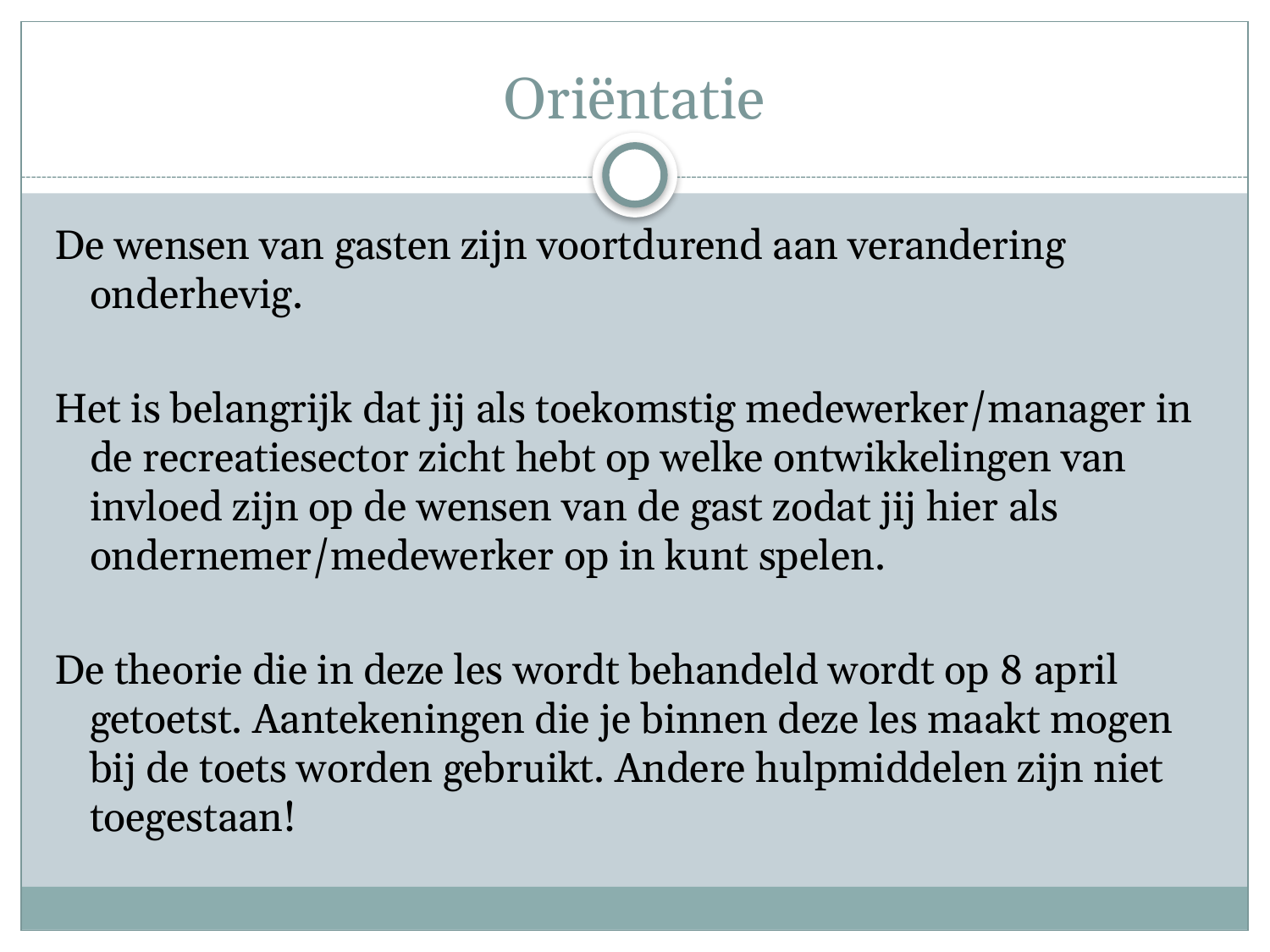

# Oriëntatie
De wensen van gasten zijn voortdurend aan verandering onderhevig.

Het is belangrijk dat jij als toekomstig medewerker/manager in de recreatiesector zicht hebt op welke ontwikkelingen van invloed zijn op de wensen van de gast zodat jij hier als ondernemer/medewerker op in kunt spelen.

De theorie die in deze les wordt behandeld wordt op 8 april getoetst. Aantekeningen die je binnen deze les maakt mogen bij de toets worden gebruikt. Andere hulpmiddelen zijn niet toegestaan!